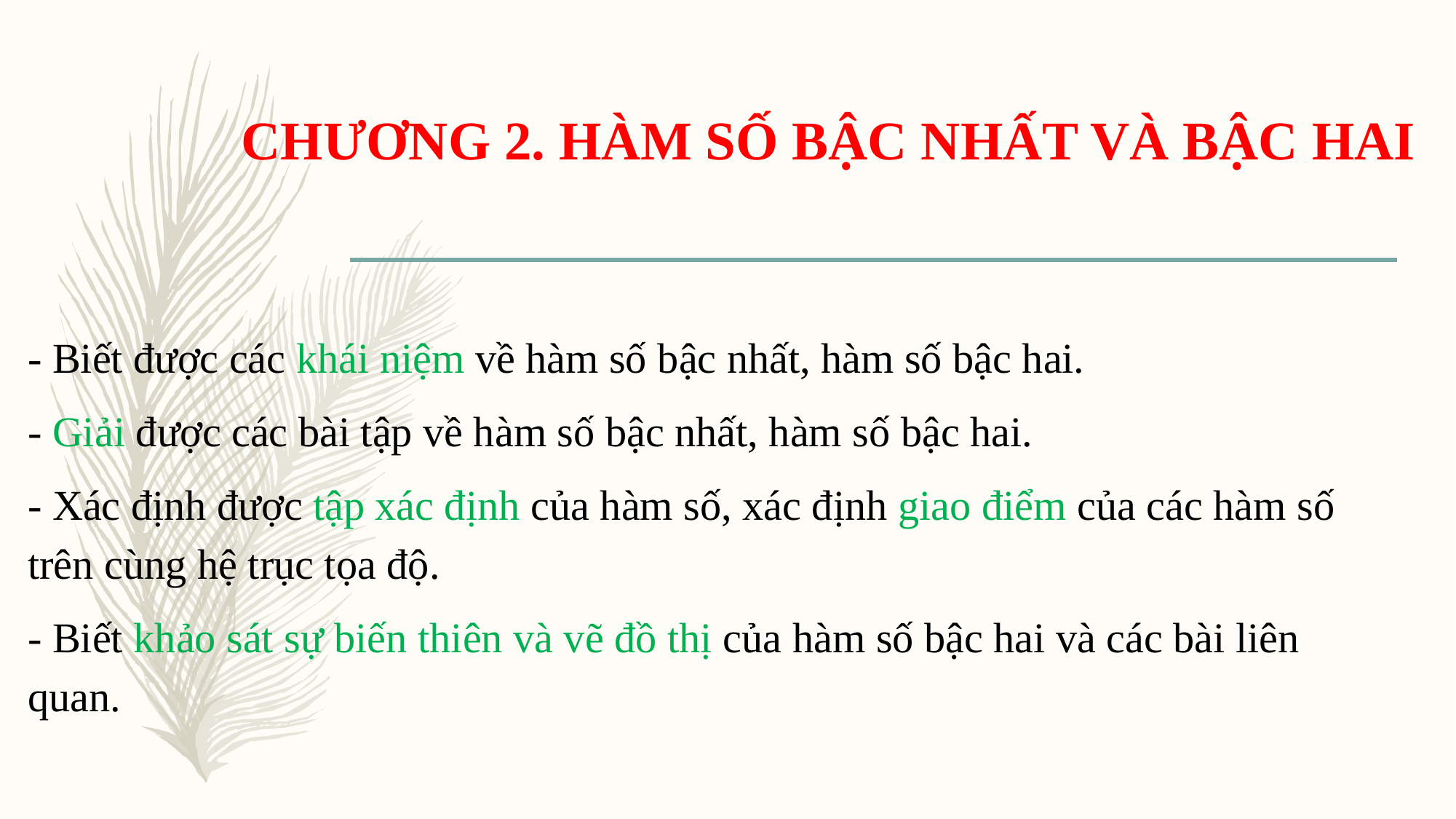

CHƯƠNG 2. HÀM SỐ BẬC NHẤT VÀ BẬC HAI
- Biết được các khái niệm về hàm số bậc nhất, hàm số bậc hai.
- Giải được các bài tập về hàm số bậc nhất, hàm số bậc hai.
- Xác định được tập xác định của hàm số, xác định giao điểm của các hàm số trên cùng hệ trục tọa độ.
- Biết khảo sát sự biến thiên và vẽ đồ thị của hàm số bậc hai và các bài liên quan.